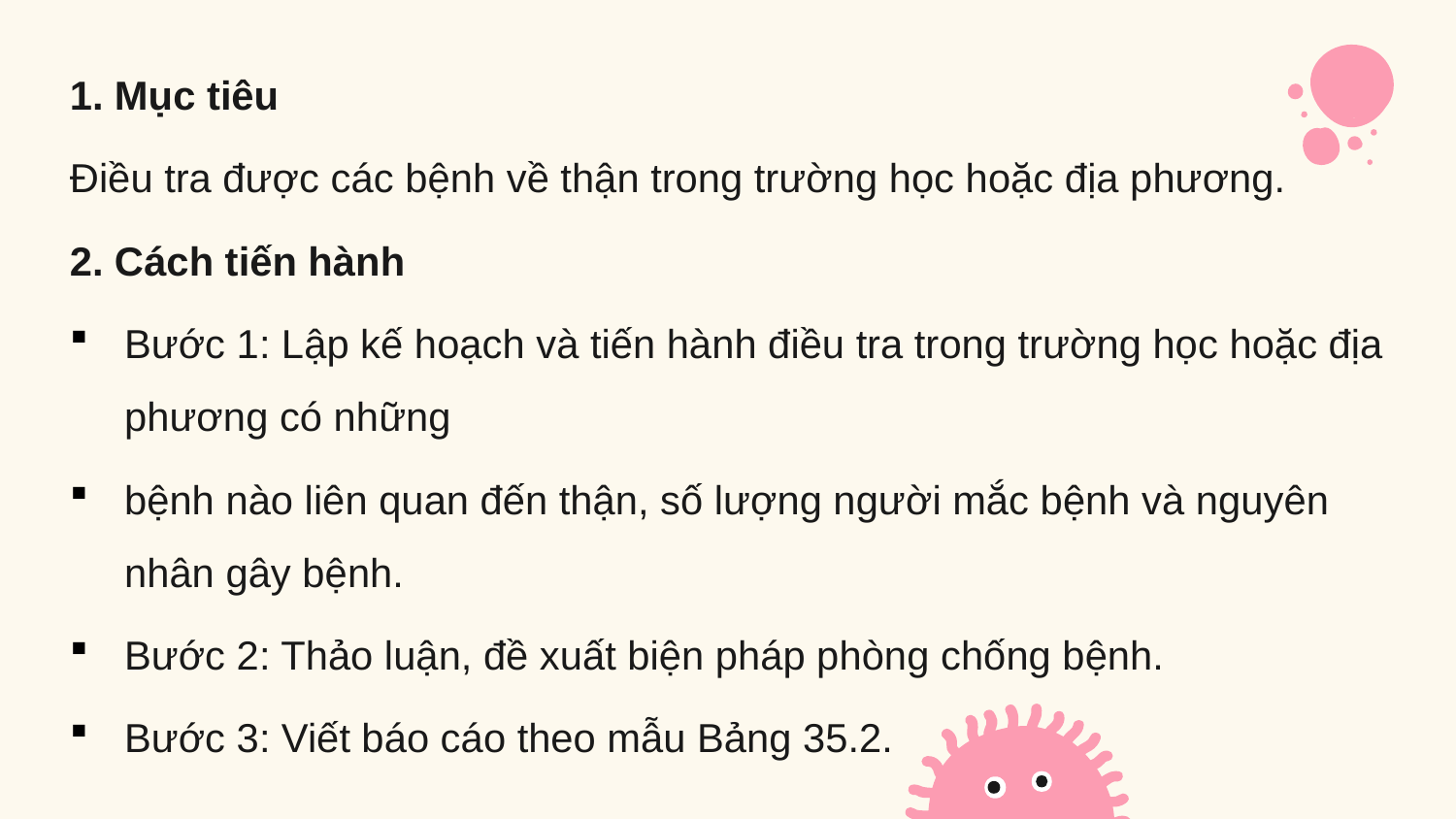

1. Mục tiêu
Điều tra được các bệnh về thận trong trường học hoặc địa phương.
2. Cách tiến hành
Bước 1: Lập kế hoạch và tiến hành điều tra trong trường học hoặc địa phương có những
bệnh nào liên quan đến thận, số lượng người mắc bệnh và nguyên nhân gây bệnh.
Bước 2: Thảo luận, đề xuất biện pháp phòng chống bệnh.
Bước 3: Viết báo cáo theo mẫu Bảng 35.2.